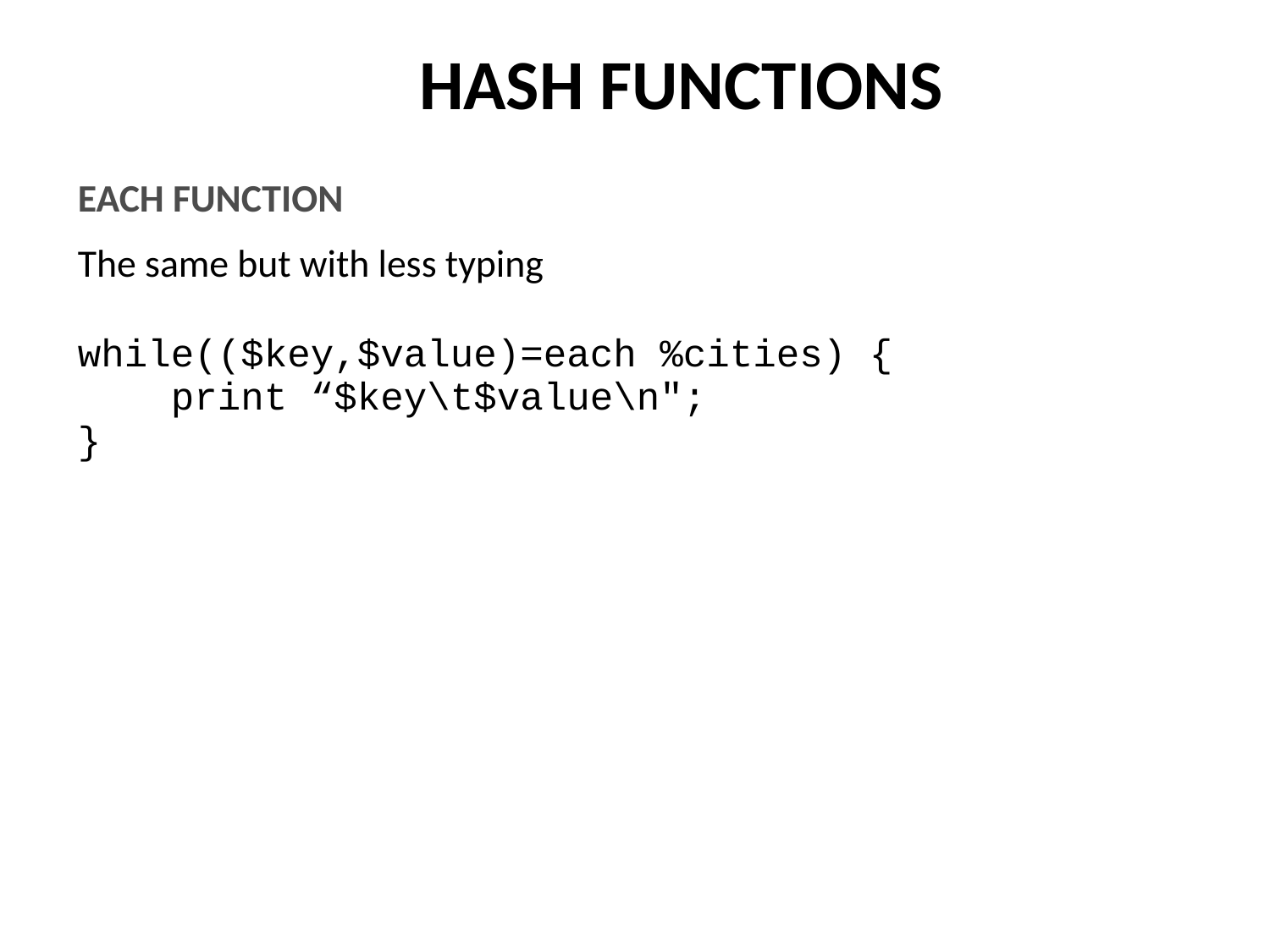

HASH FUNCTIONS
EACH FUNCTION
The same but with less typing

while(($key,$value)=each %cities) {
    print “$key\t$value\n";
}